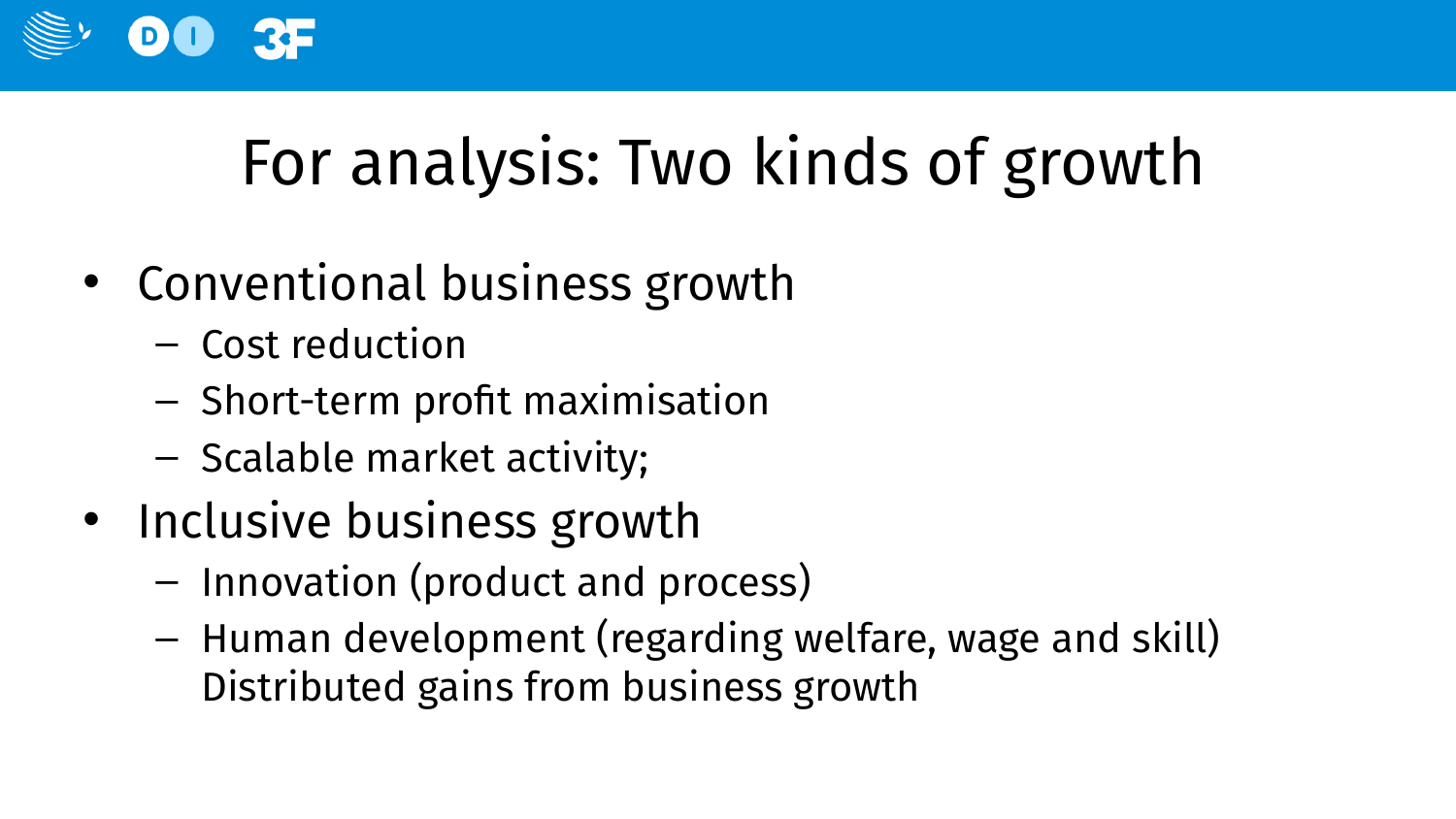

# For analysis: Two kinds of growth
Conventional business growth
Cost reduction
Short-term profit maximisation
Scalable market activity;
Inclusive business growth
Innovation (product and process)
Human development (regarding welfare, wage and skill) Distributed gains from business growth